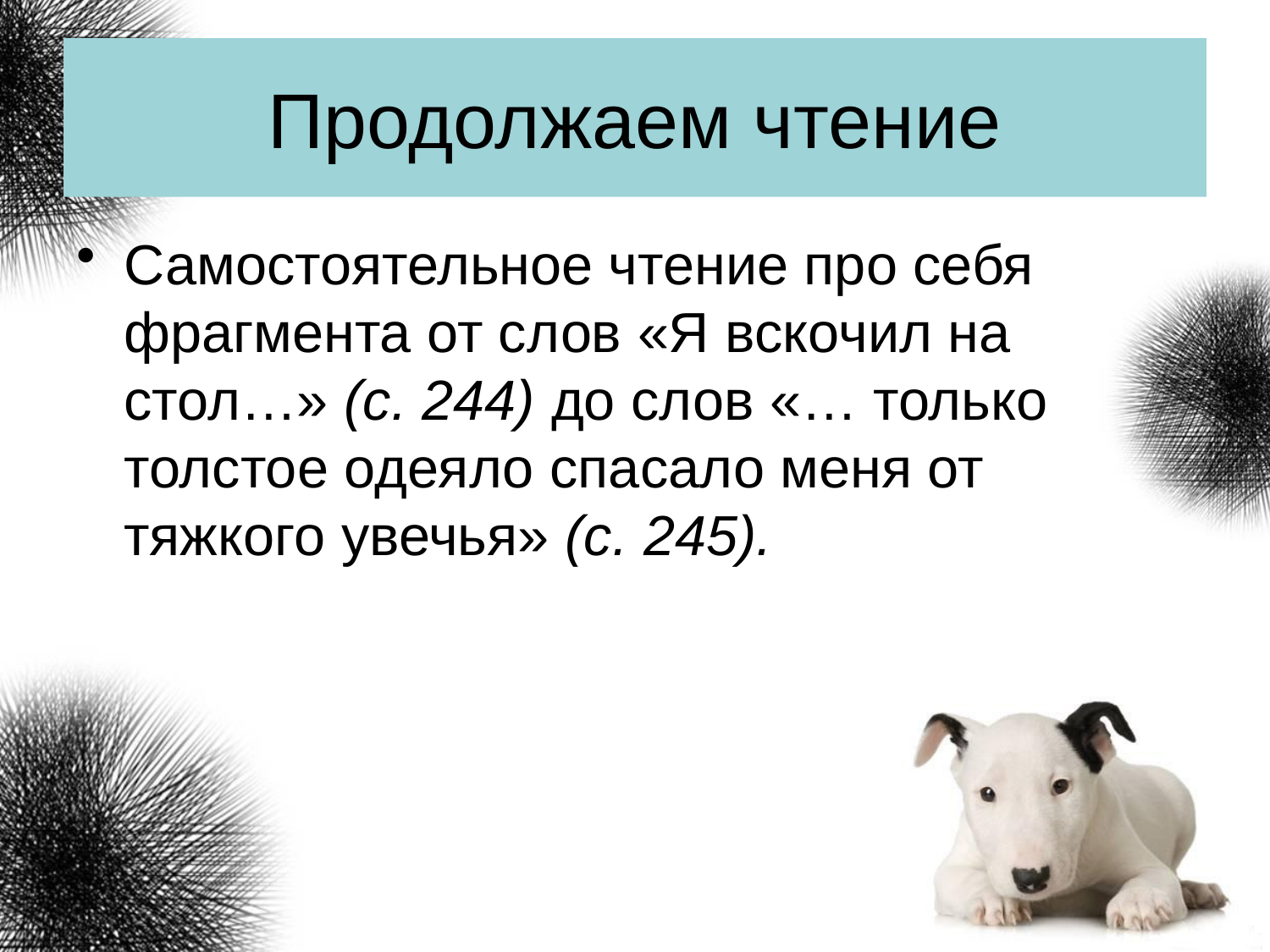

# Продолжаем чтение
Самостоятельное чтение про себя фрагмента от слов «Я вскочил на стол…» (с. 244) до слов «… только толстое одеяло спасало меня от тяжкого увечья» (с. 245).